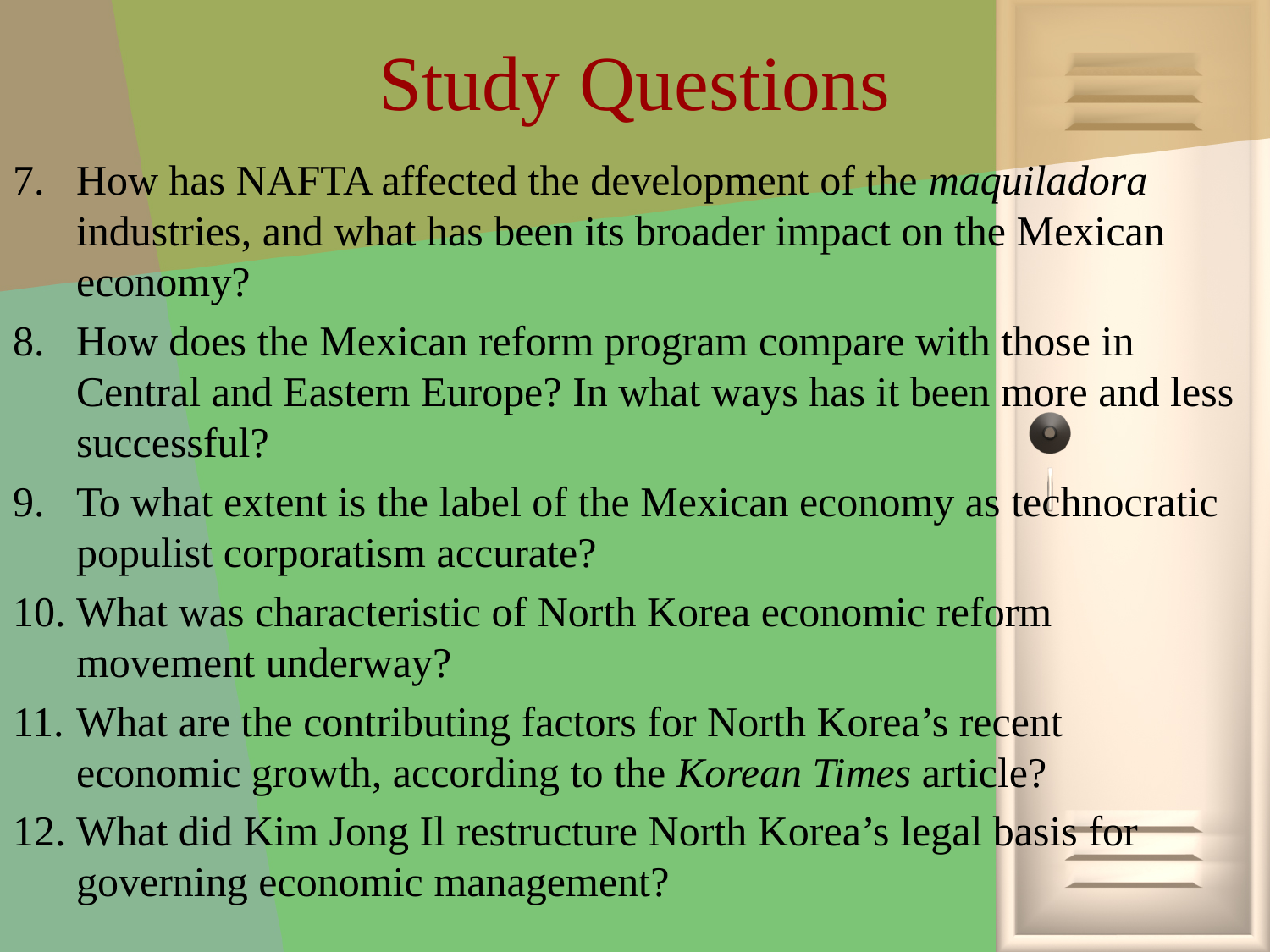

# Study Questions
How has NAFTA affected the development of the maquiladora industries, and what has been its broader impact on the Mexican economy?
How does the Mexican reform program compare with those in Central and Eastern Europe? In what ways has it been more and less successful?
To what extent is the label of the Mexican economy as technocratic populist corporatism accurate?
What was characteristic of North Korea economic reform movement underway?
What are the contributing factors for North Korea’s recent economic growth, according to the Korean Times article?
What did Kim Jong Il restructure North Korea’s legal basis for governing economic management?